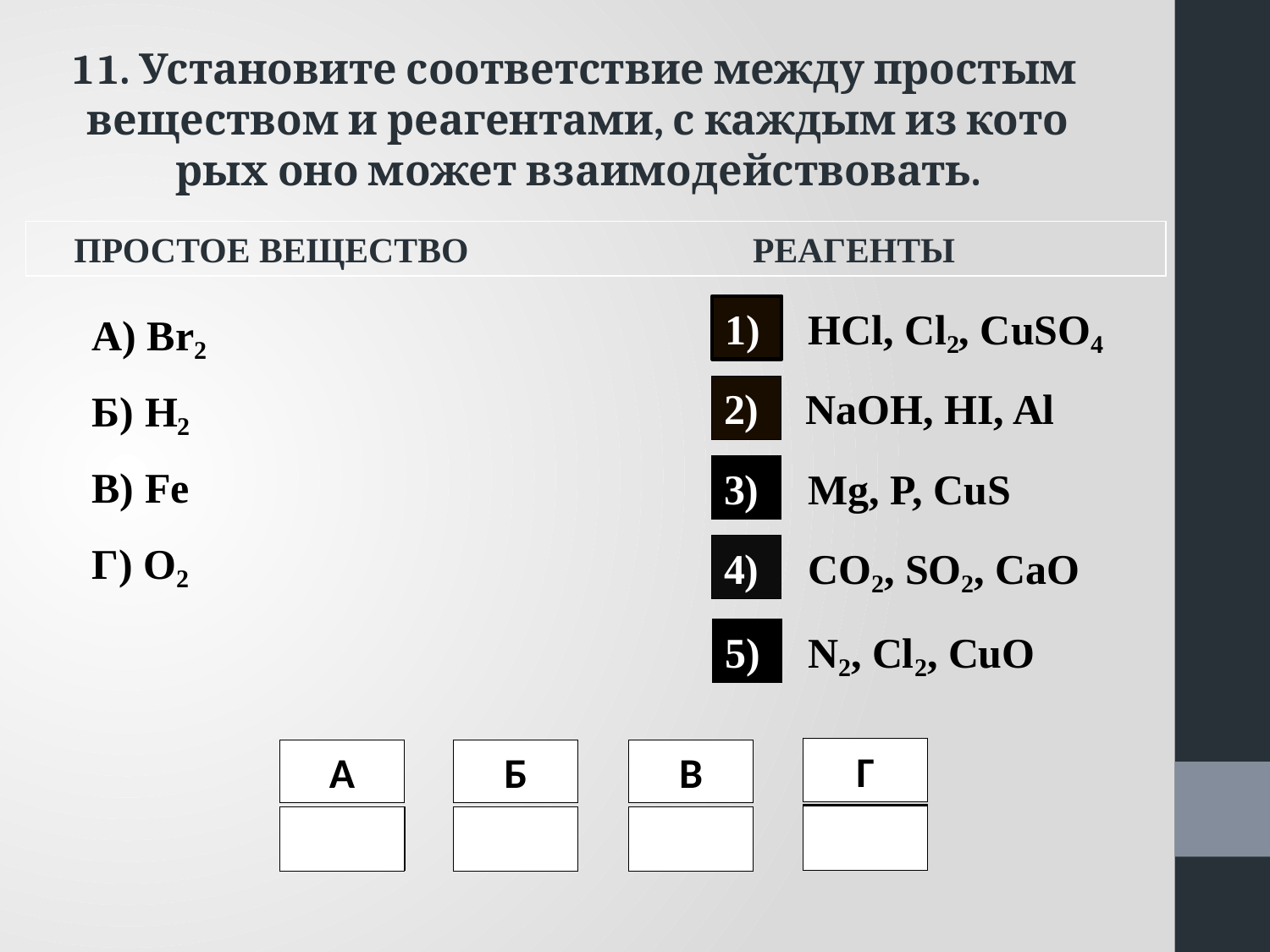

11. Уста­но­ви­те со­от­вет­ствие между про­стым
ве­ще­ством и ре­а­ген­та­ми, с каж­дым из ко­то­рых оно может вза­и­мо­дей­ство­вать.
    ПРО­СТОЕ ВЕ­ЩЕ­СТВО                                РЕАГЕНТЫ
А) Br₂
Б) H₂
В) Fe
Г) O₂

1)
HCl, Cl₂, CuSO₄
2)
NaOH, HI, Al
Mg, P, CuS
3)
CO₂, SO₂, CaO
4)
N₂, Cl₂, CuO
5)
Г
В
А
Б
3

2
5
1